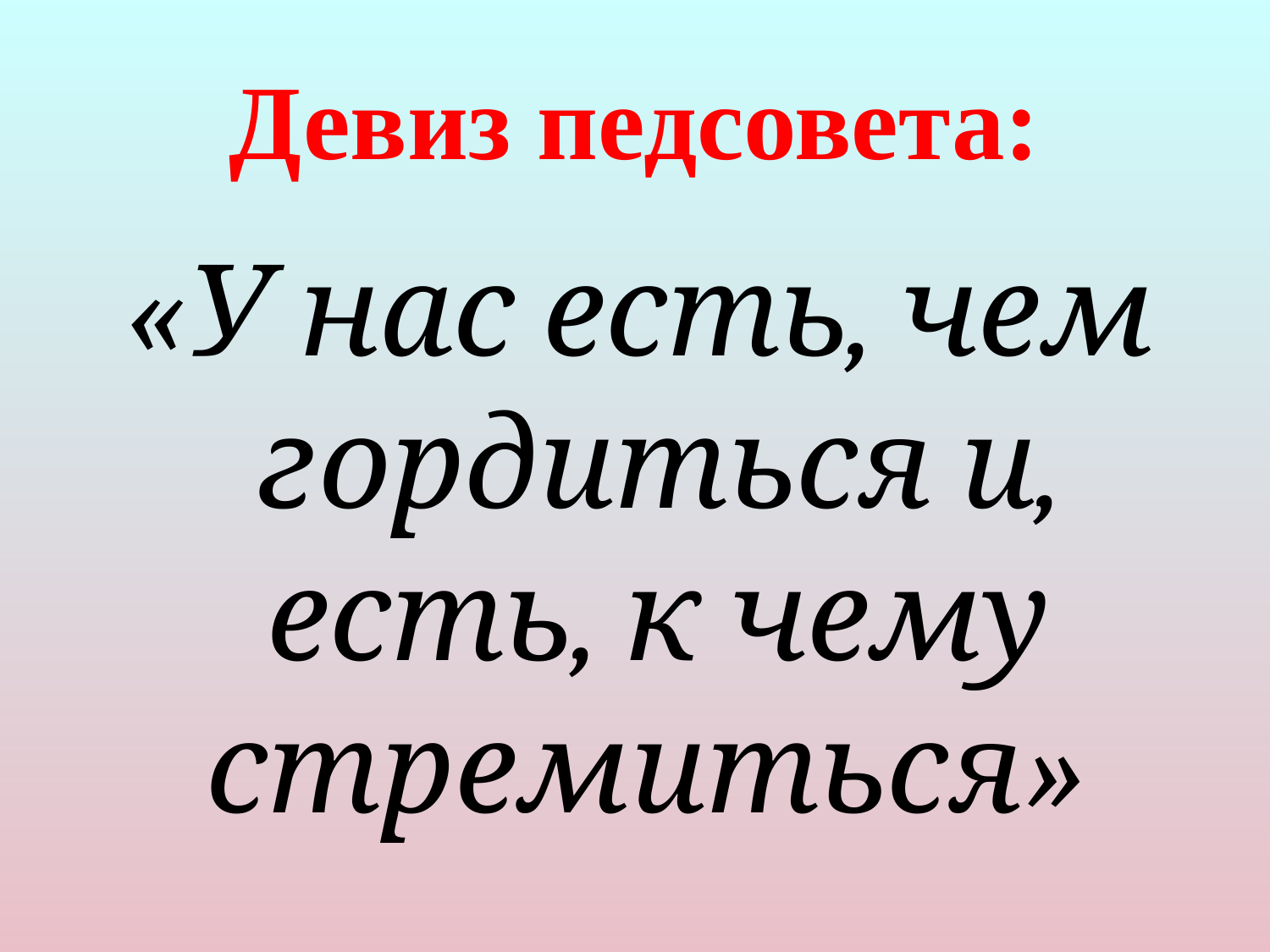

# Девиз педсовета:
 «У нас есть, чем гордиться и, есть, к чему стремиться»